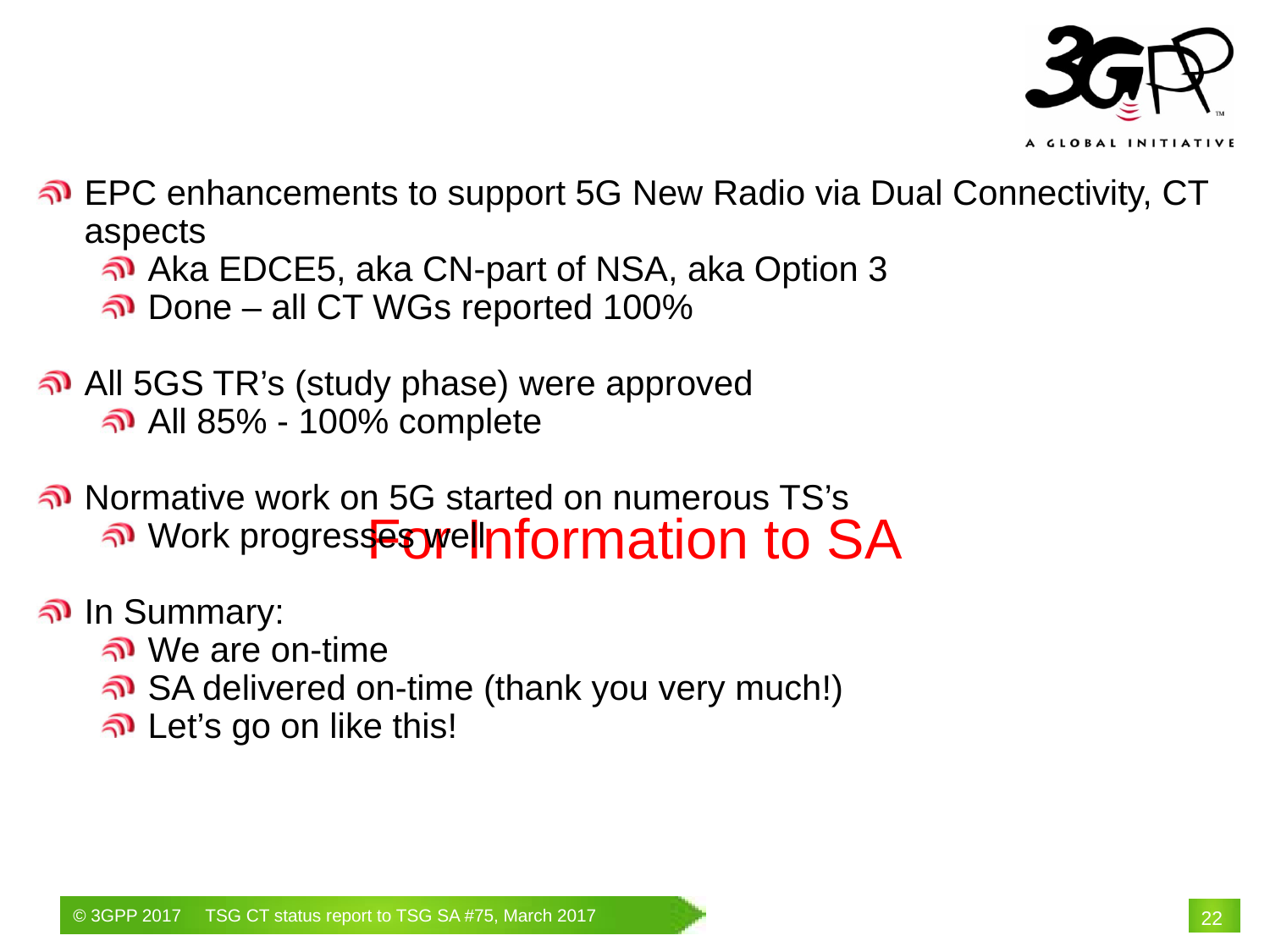

# For Information to SA
EPC enhancements to support 5G New Radio via Dual Connectivity, CT aspects
Aka EDCE5, aka CN-part of NSA, aka Option 3
Done – all CT WGs reported 100%

All 5GS TR’s (study phase) were approved
All 85% - 100% complete

Normative work on 5G started on numerous TS’s
Work progresses well

In Summary:
We are on-time
SA delivered on-time (thank you very much!)
Let’s go on like this!

22